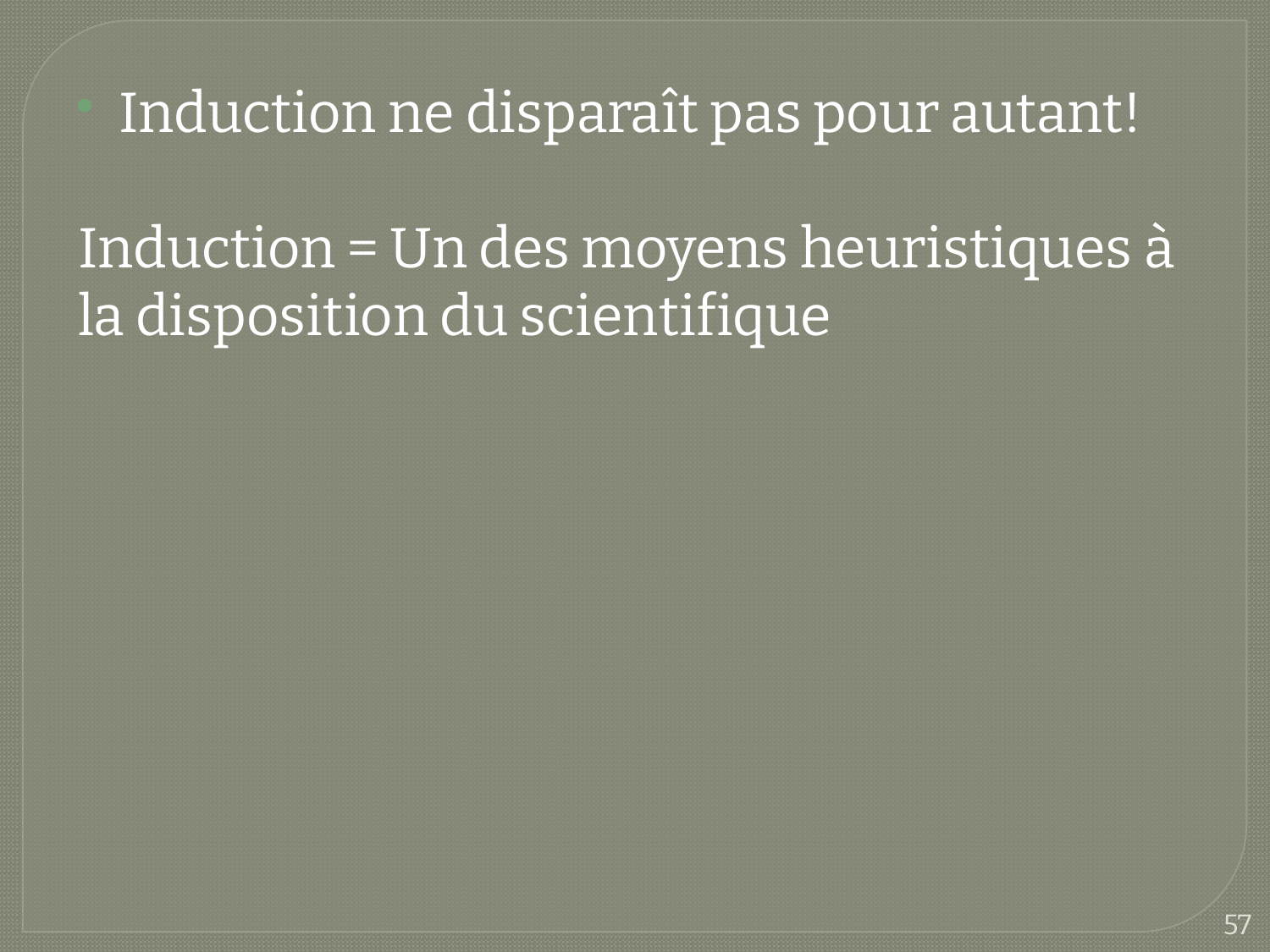

Induction ne disparaît pas pour autant!

Induction = Un des moyens heuristiques à la disposition du scientifique

57